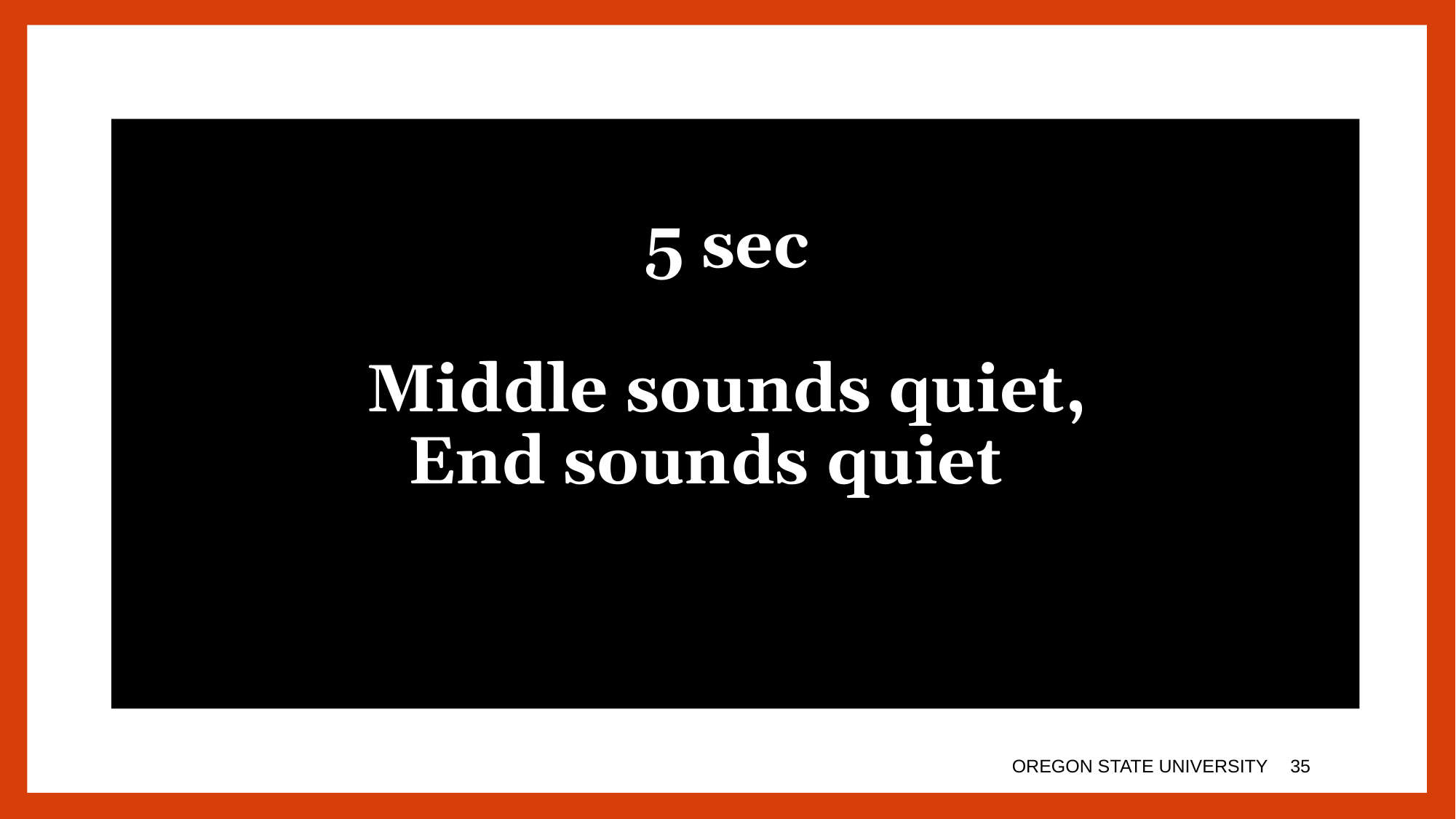

5 sec

Middle sounds quiet,
End sounds quiet

OREGON STATE UNIVERSITY
35